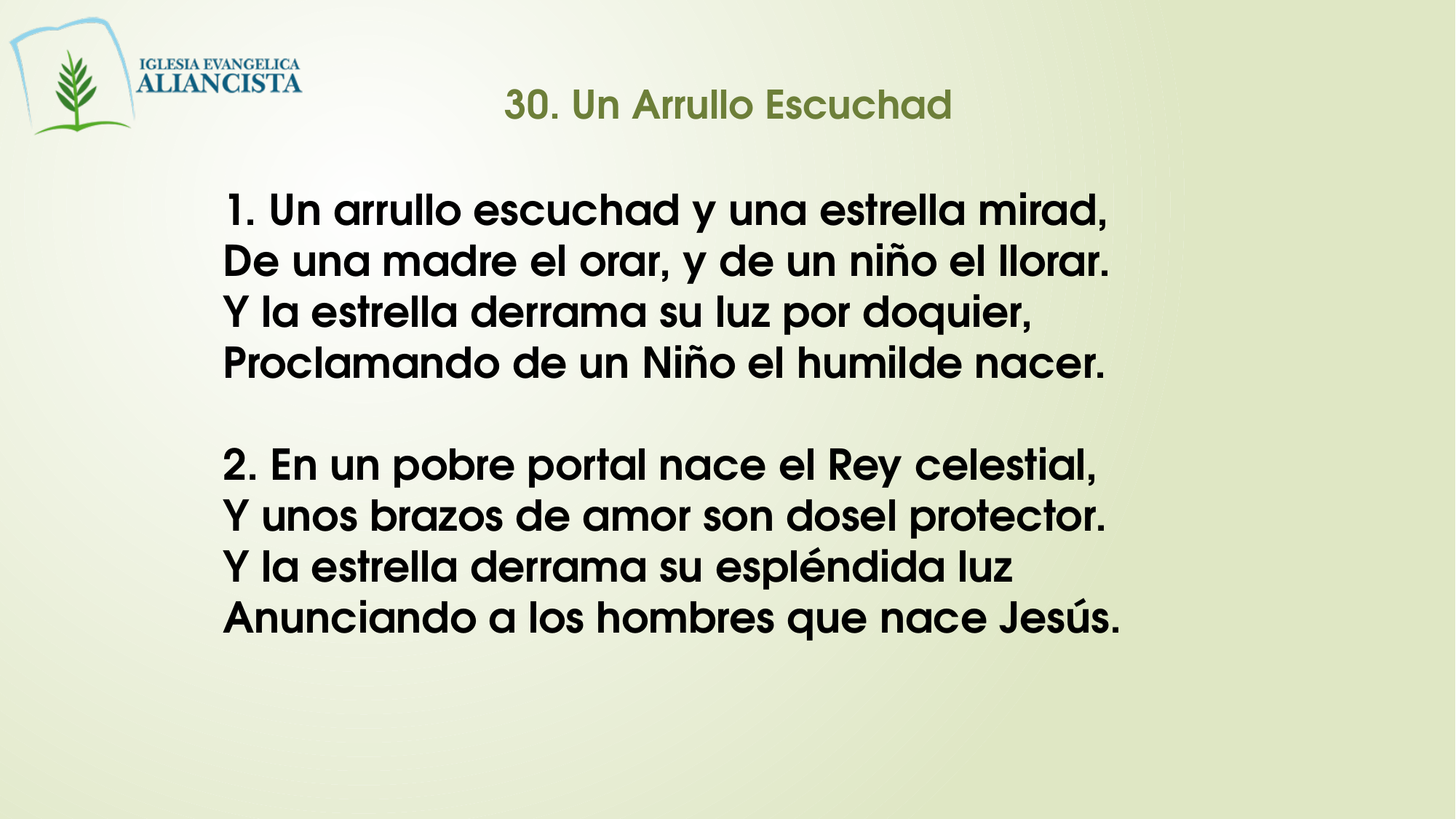

30. Un Arrullo Escuchad
1. Un arrullo escuchad y una estrella mirad,
De una madre el orar, y de un niño el llorar.
Y la estrella derrama su luz por doquier,
Proclamando de un Niño el humilde nacer.

2. En un pobre portal nace el Rey celestial,
Y unos brazos de amor son dosel protector.
Y la estrella derrama su espléndida luz
Anunciando a los hombres que nace Jesús.